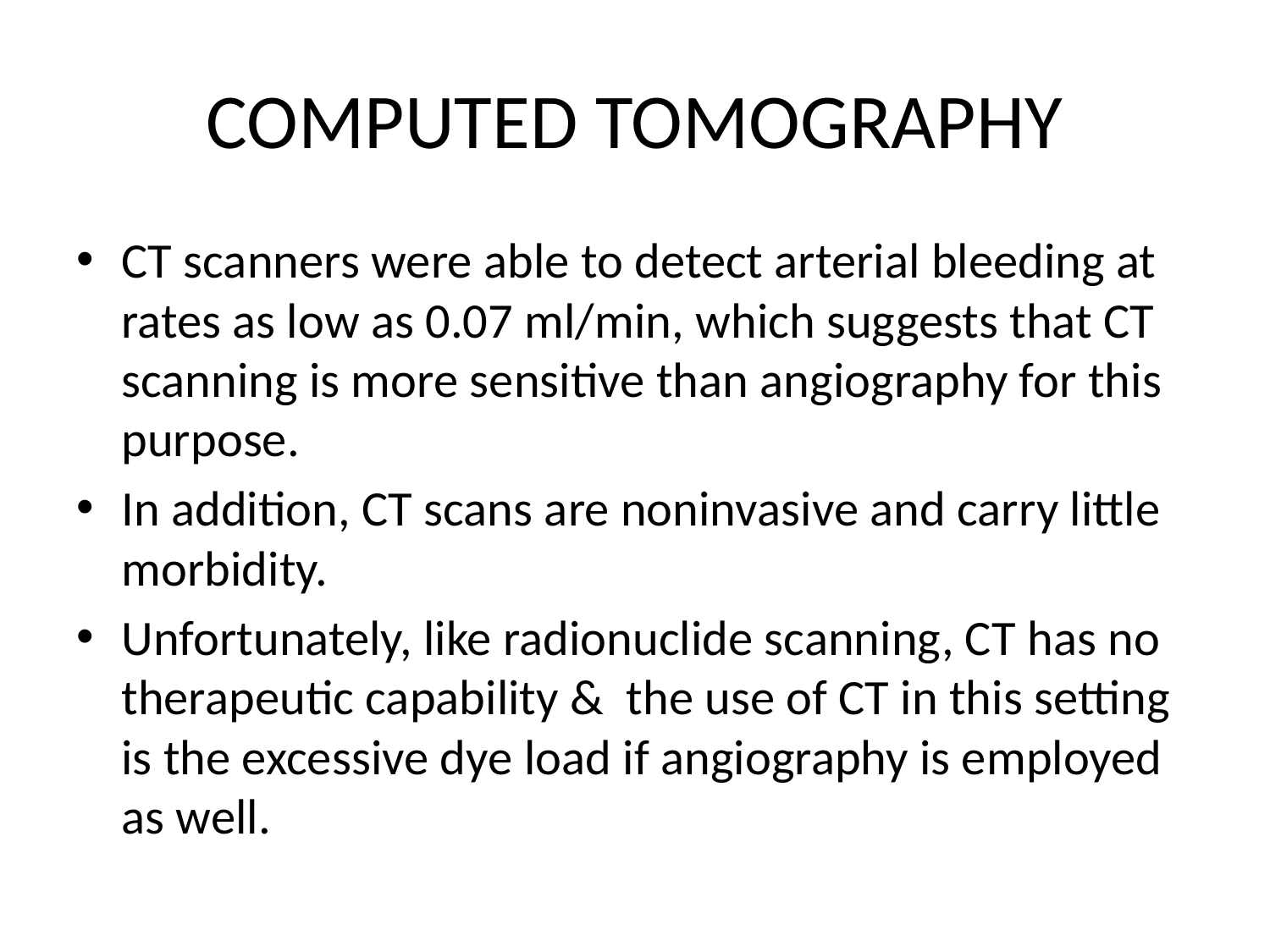

# COMPUTED TOMOGRAPHY
CT scanners were able to detect arterial bleeding at rates as low as 0.07 ml/min, which suggests that CT scanning is more sensitive than angiography for this purpose.
In addition, CT scans are noninvasive and carry little morbidity.
Unfortunately, like radionuclide scanning, CT has no therapeutic capability &  the use of CT in this setting is the excessive dye load if angiography is employed as well.